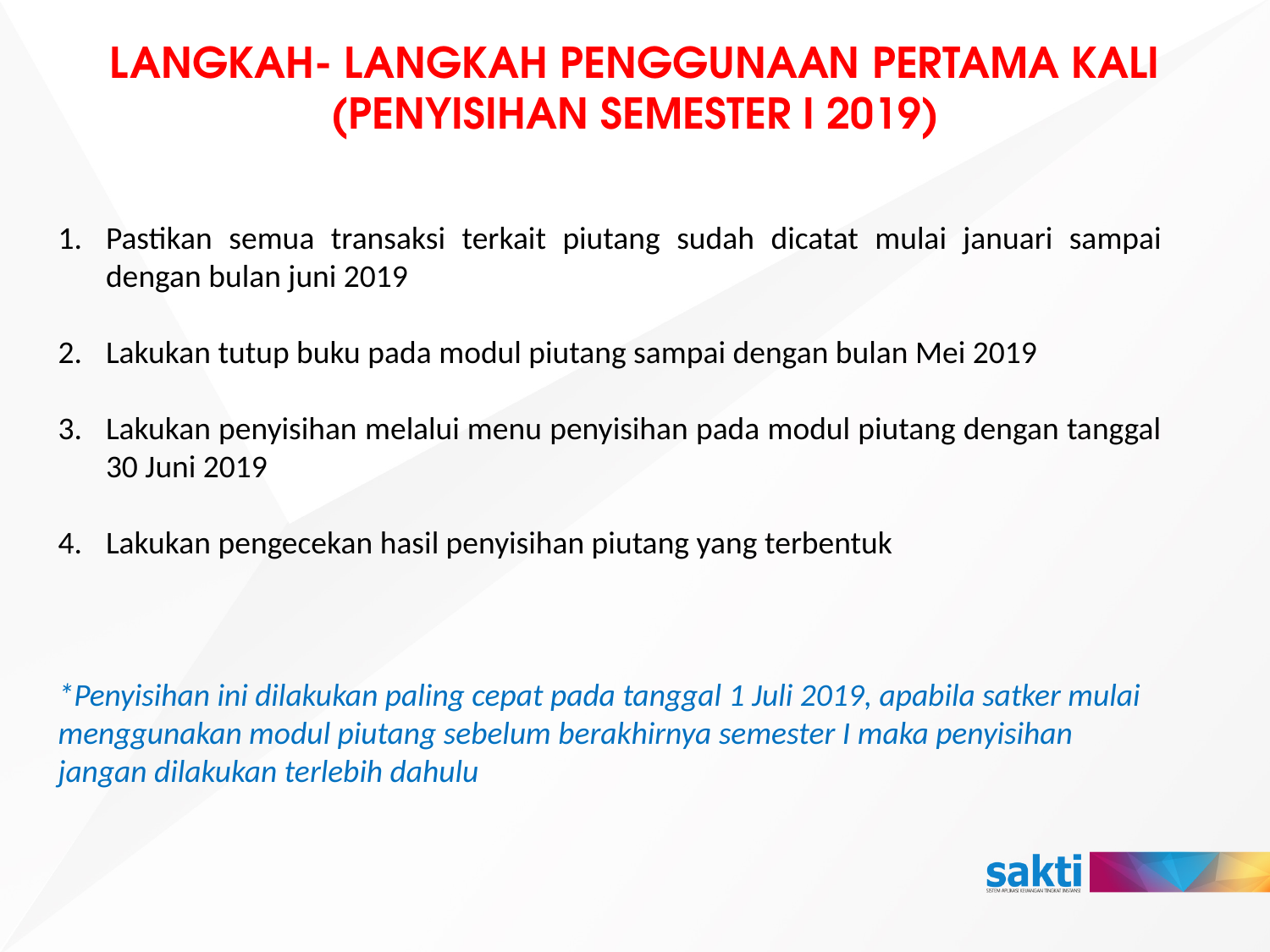

# LANGKAH- LANGKAH PENGGUNAAN PERTAMA KALI (PENYISIHAN SEMESTER I 2019)
Pastikan semua transaksi terkait piutang sudah dicatat mulai januari sampai dengan bulan juni 2019

Lakukan tutup buku pada modul piutang sampai dengan bulan Mei 2019

Lakukan penyisihan melalui menu penyisihan pada modul piutang dengan tanggal 30 Juni 2019

Lakukan pengecekan hasil penyisihan piutang yang terbentuk

*Penyisihan ini dilakukan paling cepat pada tanggal 1 Juli 2019, apabila satker mulai menggunakan modul piutang sebelum berakhirnya semester I maka penyisihan jangan dilakukan terlebih dahulu